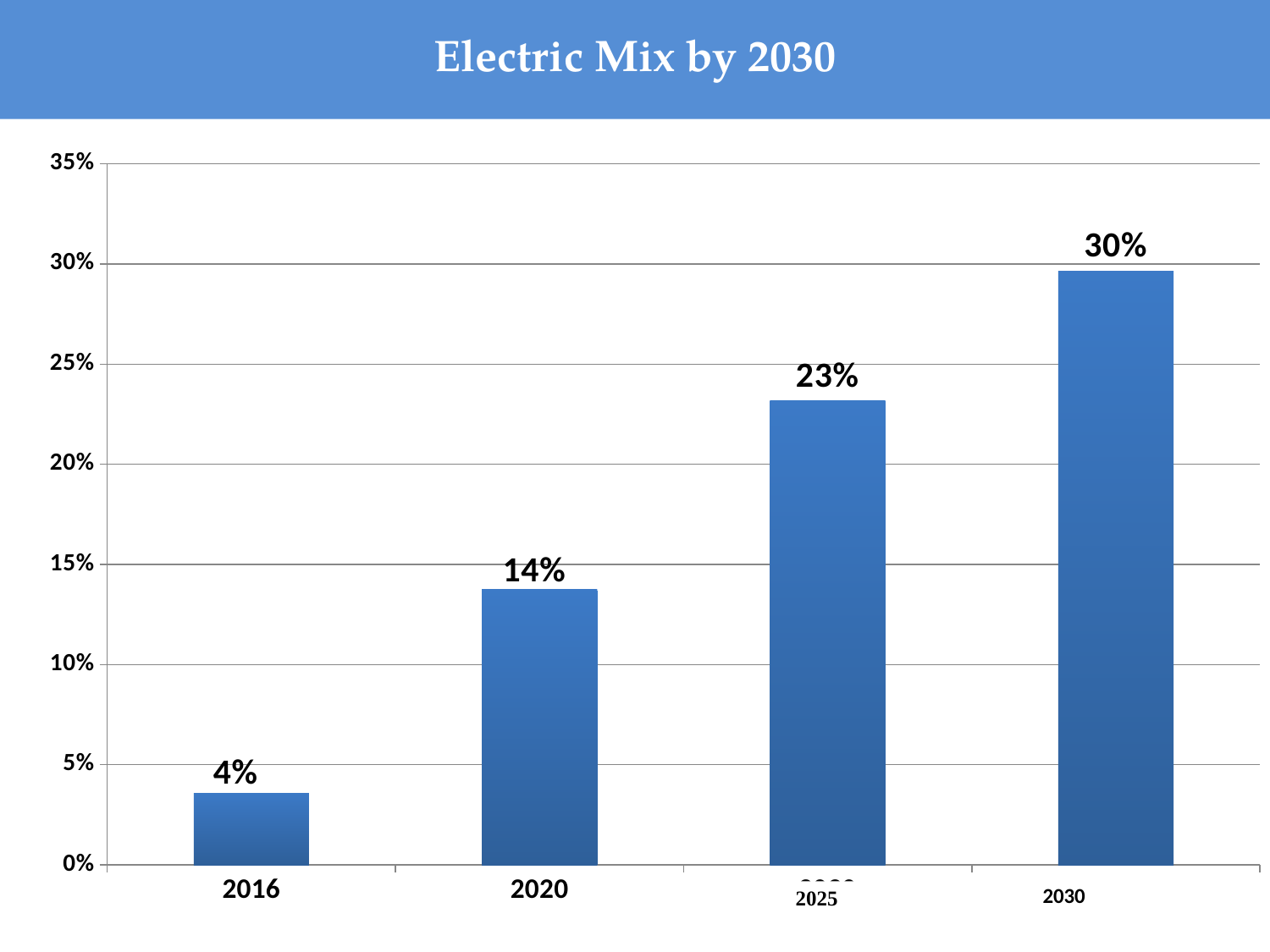

# Electric Mix by 2030

### Chart

| Category | Part des ER hors hydro dans la production |
|---|---|
| 2016 | 0.035946473074005864 |
| 2020 | 0.13762283575105289 |
| 2030 | 0.23161774721433306 |